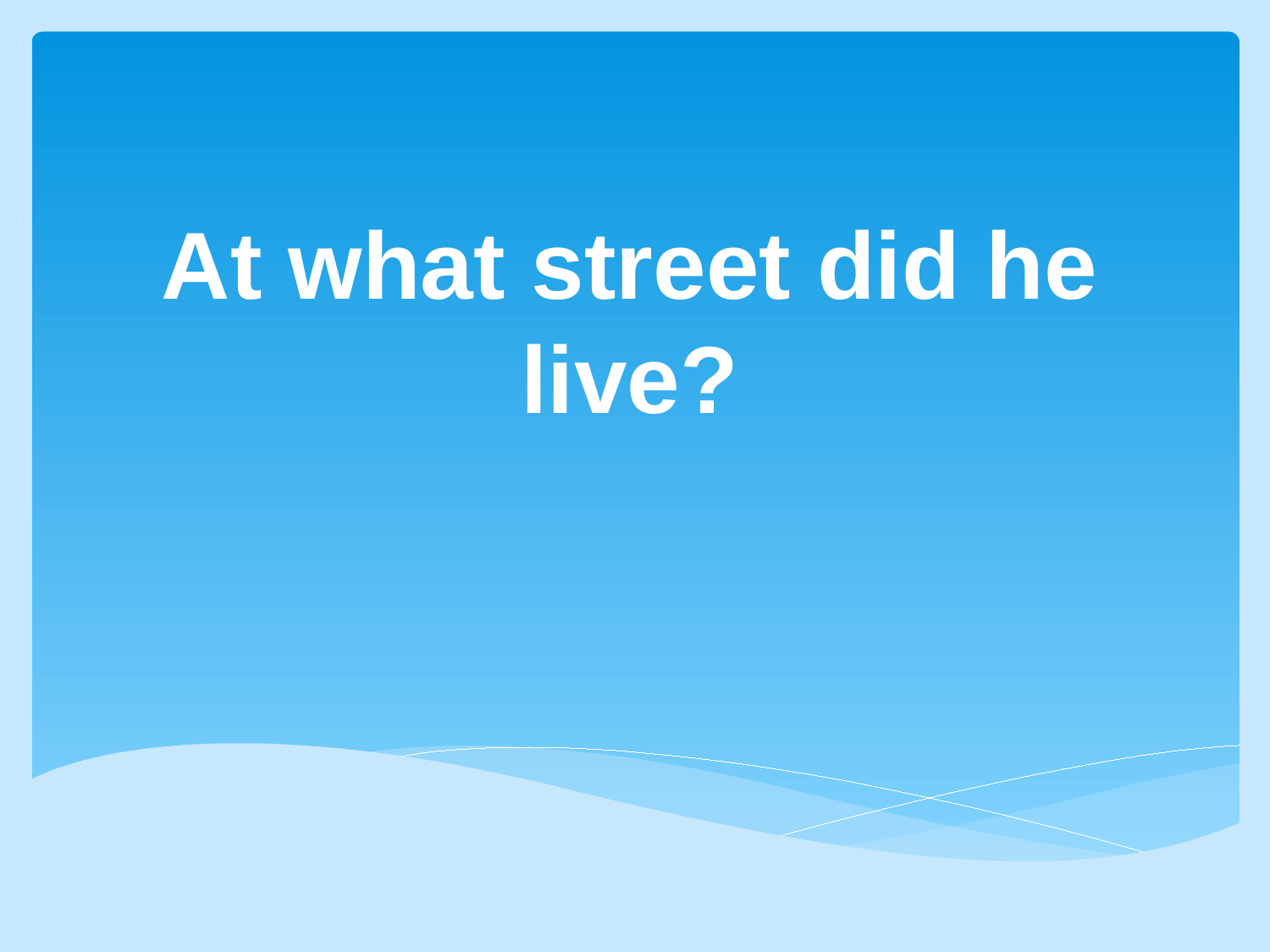

# At what street did he live?